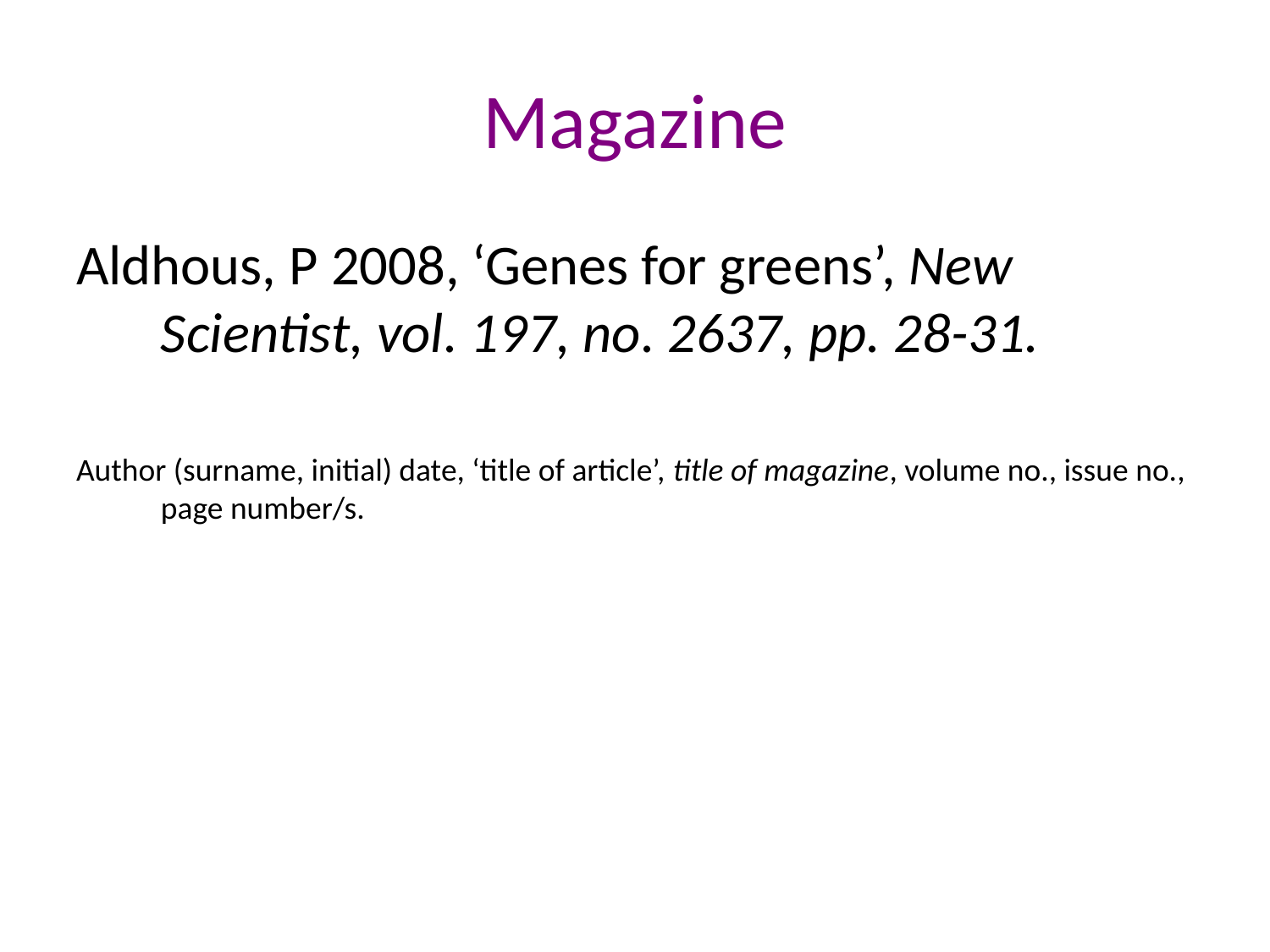

# Magazine
Aldhous, P 2008, ‘Genes for greens’, New Scientist, vol. 197, no. 2637, pp. 28-31.

Author (surname, initial) date, ‘title of article’, title of magazine, volume no., issue no., page number/s.